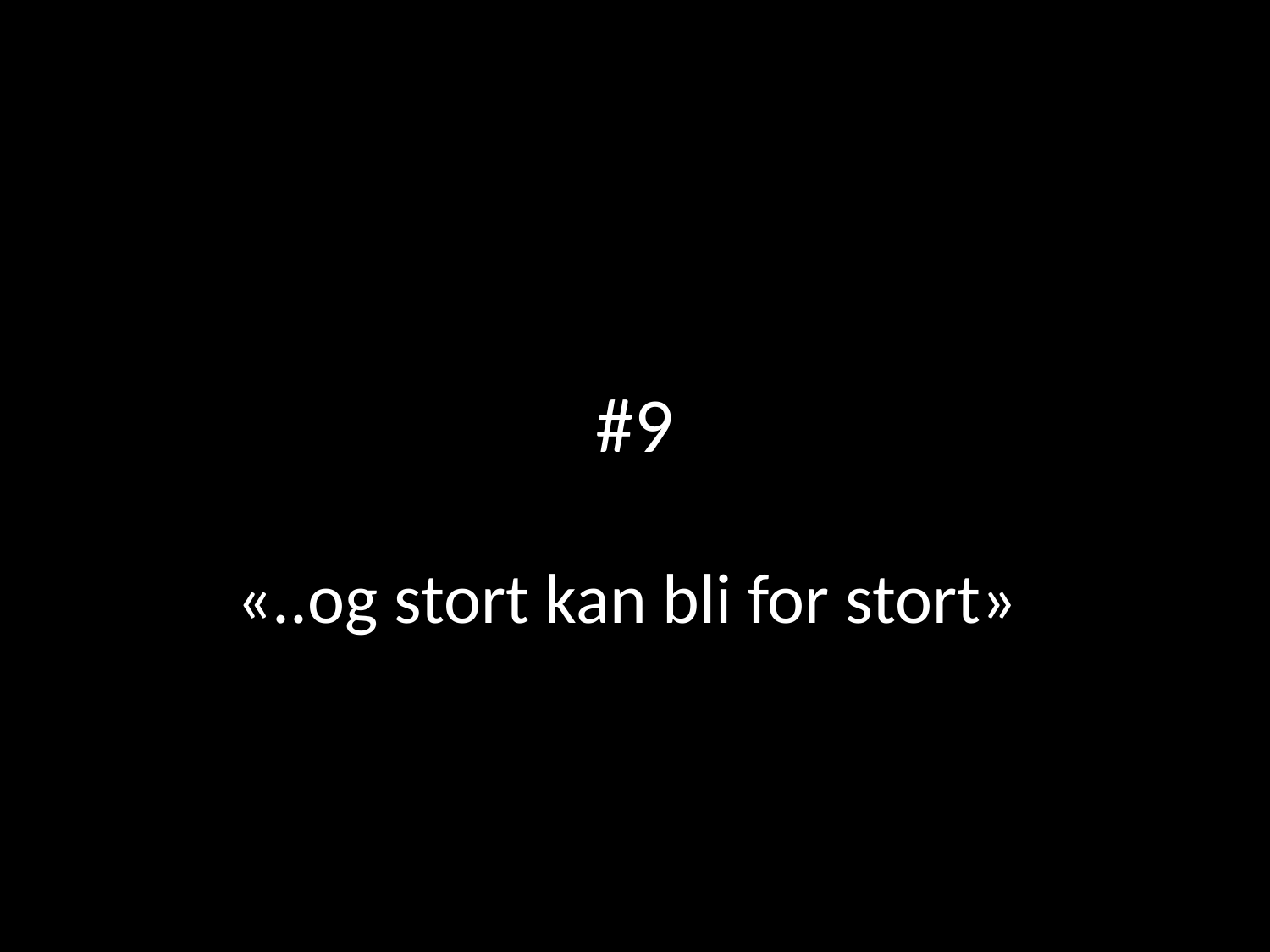

# #9 «..og stort kan bli for stort»